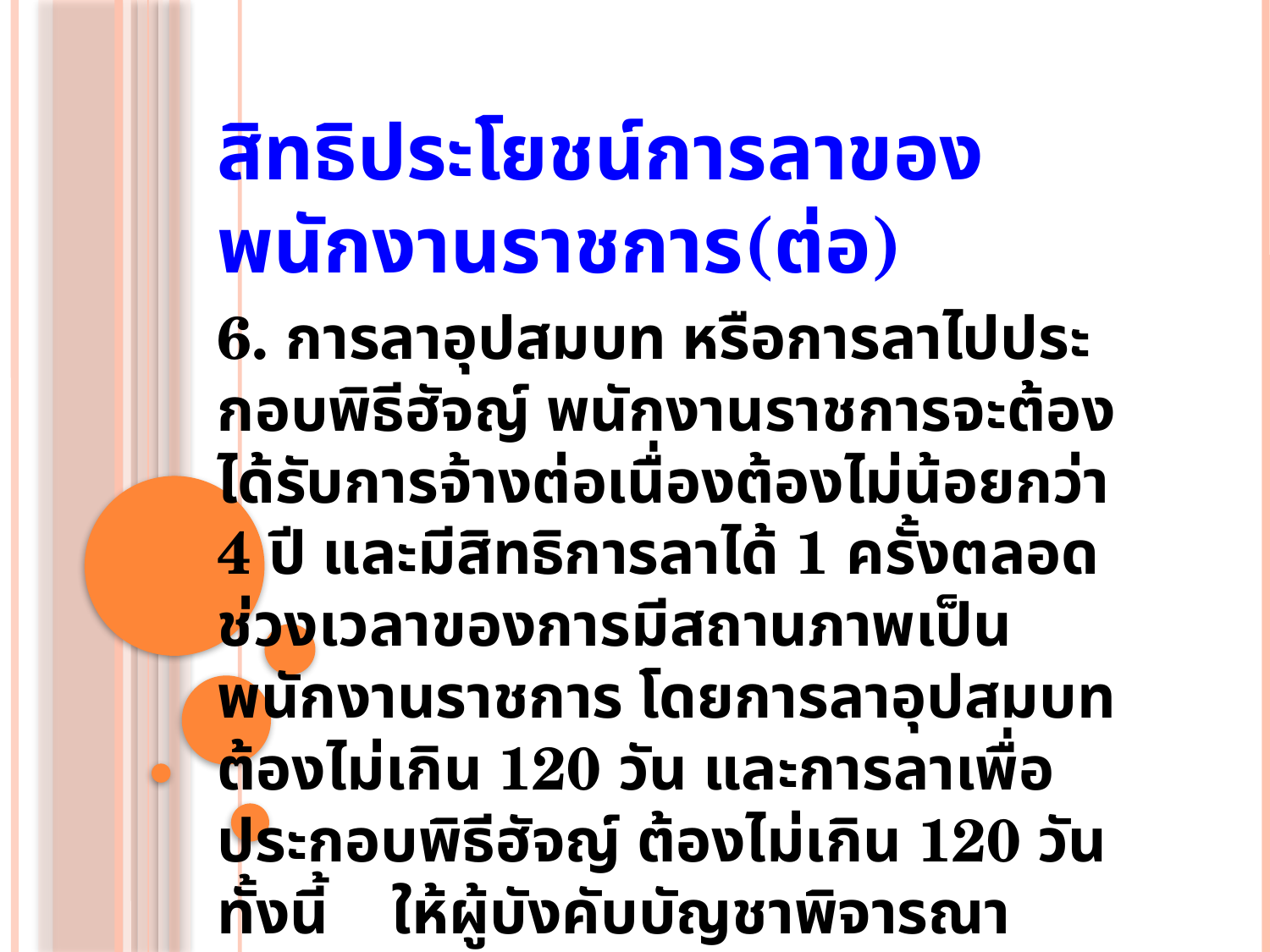

สิทธิประโยชน์การลาของพนักงานราชการ(ต่อ)
6. การลาอุปสมบท หรือการลาไปประกอบพิธีฮัจญ์ พนักงานราชการจะต้องได้รับการจ้างต่อเนื่องต้องไม่น้อยกว่า 4 ปี และมีสิทธิการลาได้ 1 ครั้งตลอดช่วงเวลาของการมีสถานภาพเป็นพนักงานราชการ โดยการลาอุปสมบทต้องไม่เกิน 120 วัน และการลาเพื่อประกอบพิธีฮัจญ์ ต้องไม่เกิน 120 วัน ทั้งนี้    ให้ผู้บังคับบัญชาพิจารณาอนุมัติ  การลาดังกล่าวตามความเหมาะสม เพื่อไม่ให้เกิดความเสียหายแก่ราชการ